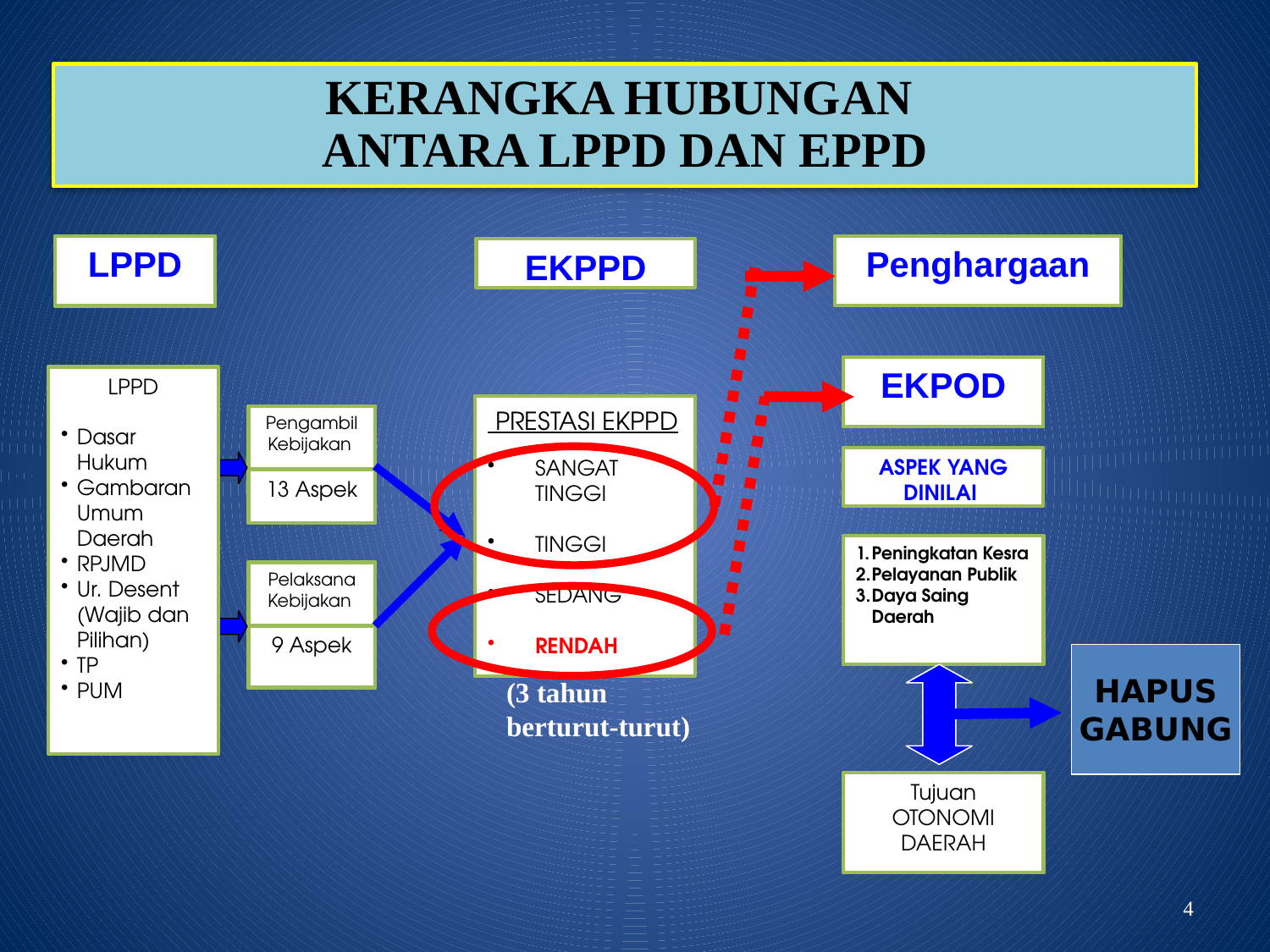

# KERANGKA HUBUNGAN ANTARA LPPD DAN EPPD

LPPD

Penghargaan

EKPPD

EKPOD

LPPD

Dasar Hukum
Gambaran Umum Daerah
RPJMD
Ur. Desent (Wajib dan Pilihan)
TP
PUM

 PRESTASI EKPPD

SANGAT TINGGI

TINGGI

SEDANG

RENDAH

Pengambil Kebijakan

ASPEK YANG DINILAI

13 Aspek

Peningkatan Kesra
Pelayanan Publik
Daya Saing Daerah

Pelaksana Kebijakan

9 Aspek
HAPUS
GABUNG

(3 tahun
berturut-turut)

Tujuan
OTONOMI DAERAH
4